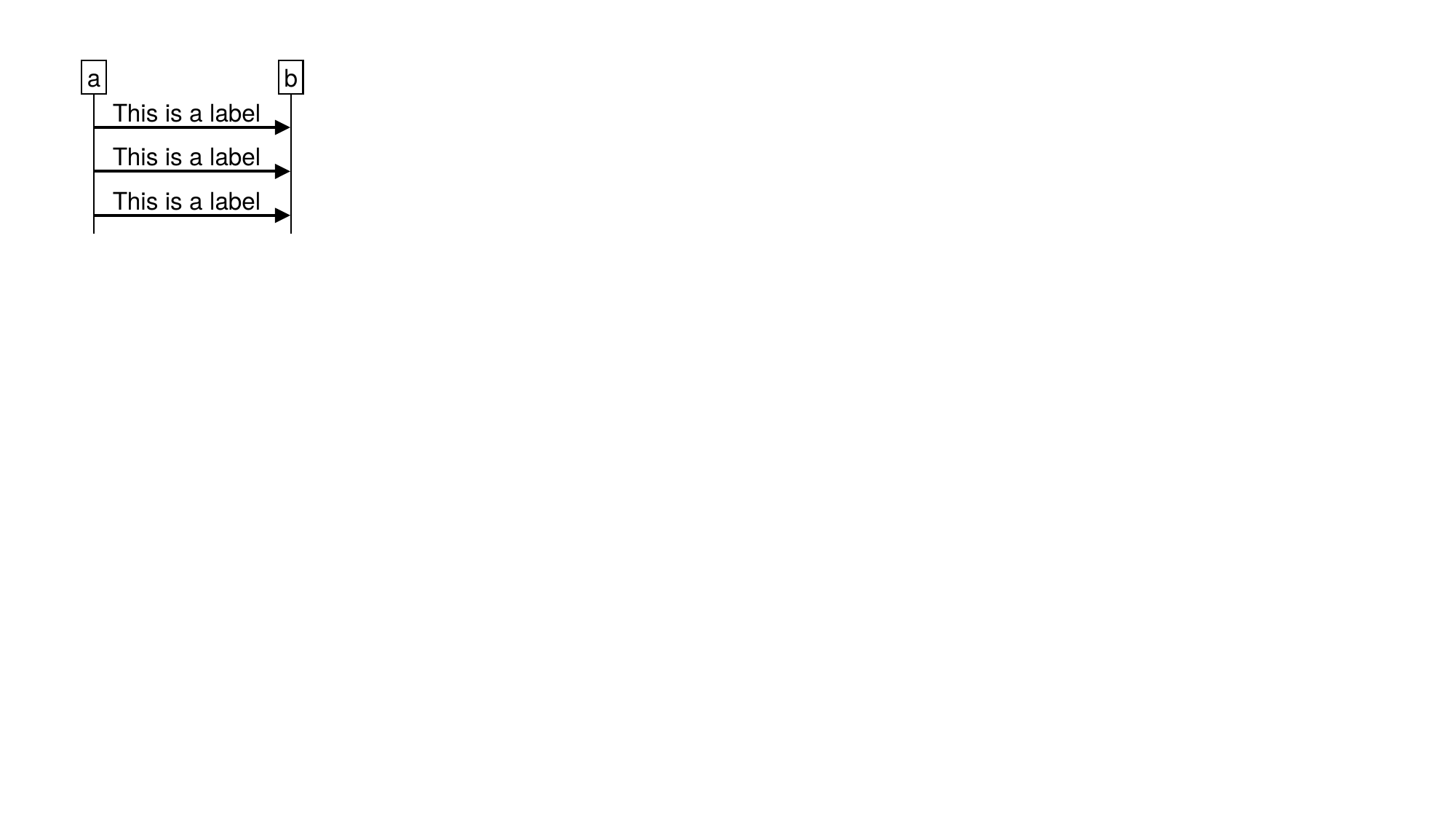

a
b
This is a label
This is a label
This is a label